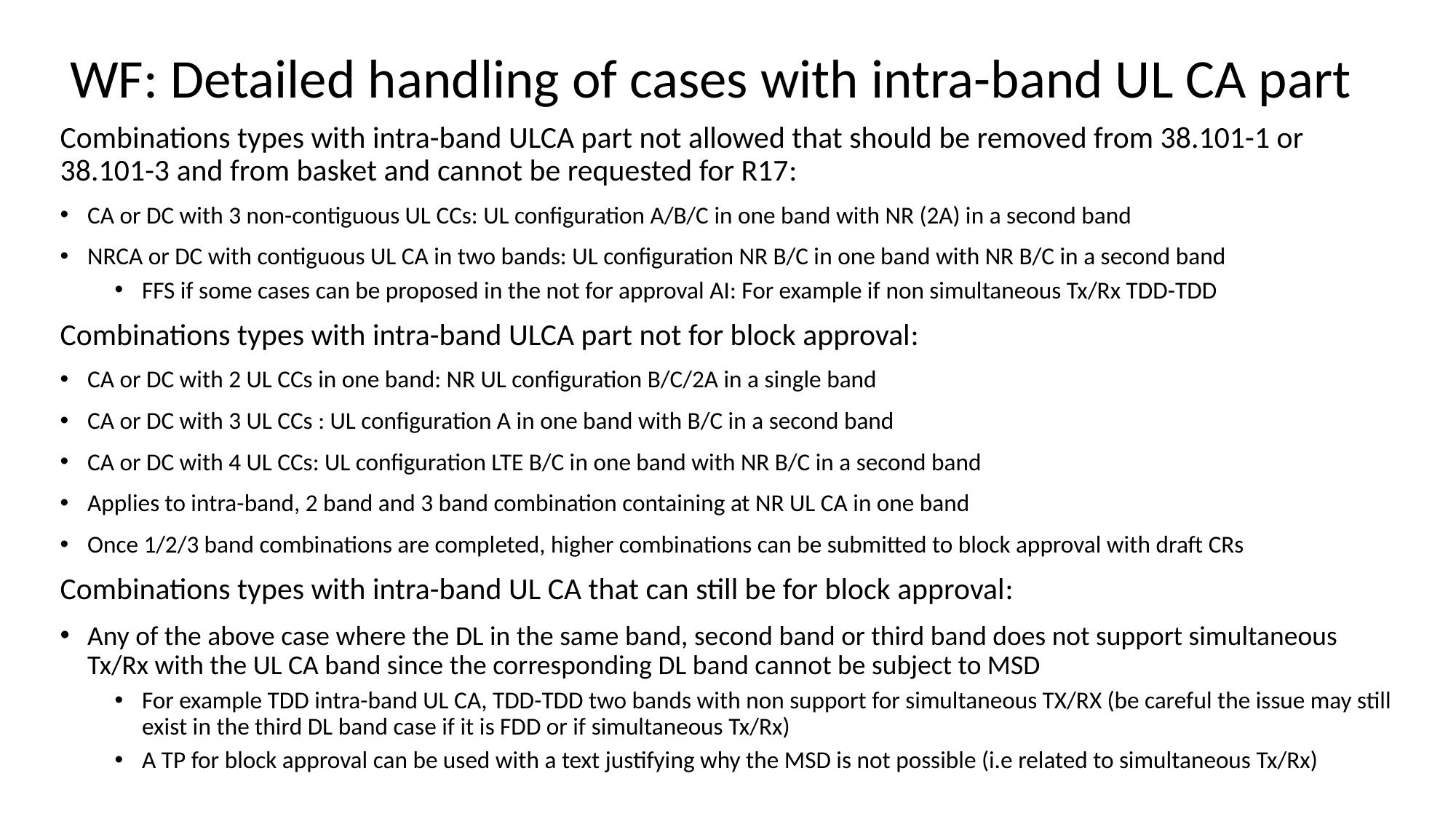

# WF: Detailed handling of cases with intra-band UL CA part
Combinations types with intra-band ULCA part not allowed that should be removed from 38.101-1 or 38.101-3 and from basket and cannot be requested for R17:
CA or DC with 3 non-contiguous UL CCs: UL configuration A/B/C in one band with NR (2A) in a second band
NRCA or DC with contiguous UL CA in two bands: UL configuration NR B/C in one band with NR B/C in a second band
FFS if some cases can be proposed in the not for approval AI: For example if non simultaneous Tx/Rx TDD-TDD
Combinations types with intra-band ULCA part not for block approval:
CA or DC with 2 UL CCs in one band: NR UL configuration B/C/2A in a single band
CA or DC with 3 UL CCs : UL configuration A in one band with B/C in a second band
CA or DC with 4 UL CCs: UL configuration LTE B/C in one band with NR B/C in a second band
Applies to intra-band, 2 band and 3 band combination containing at NR UL CA in one band
Once 1/2/3 band combinations are completed, higher combinations can be submitted to block approval with draft CRs
Combinations types with intra-band UL CA that can still be for block approval:
Any of the above case where the DL in the same band, second band or third band does not support simultaneous Tx/Rx with the UL CA band since the corresponding DL band cannot be subject to MSD
For example TDD intra-band UL CA, TDD-TDD two bands with non support for simultaneous TX/RX (be careful the issue may still exist in the third DL band case if it is FDD or if simultaneous Tx/Rx)
A TP for block approval can be used with a text justifying why the MSD is not possible (i.e related to simultaneous Tx/Rx)